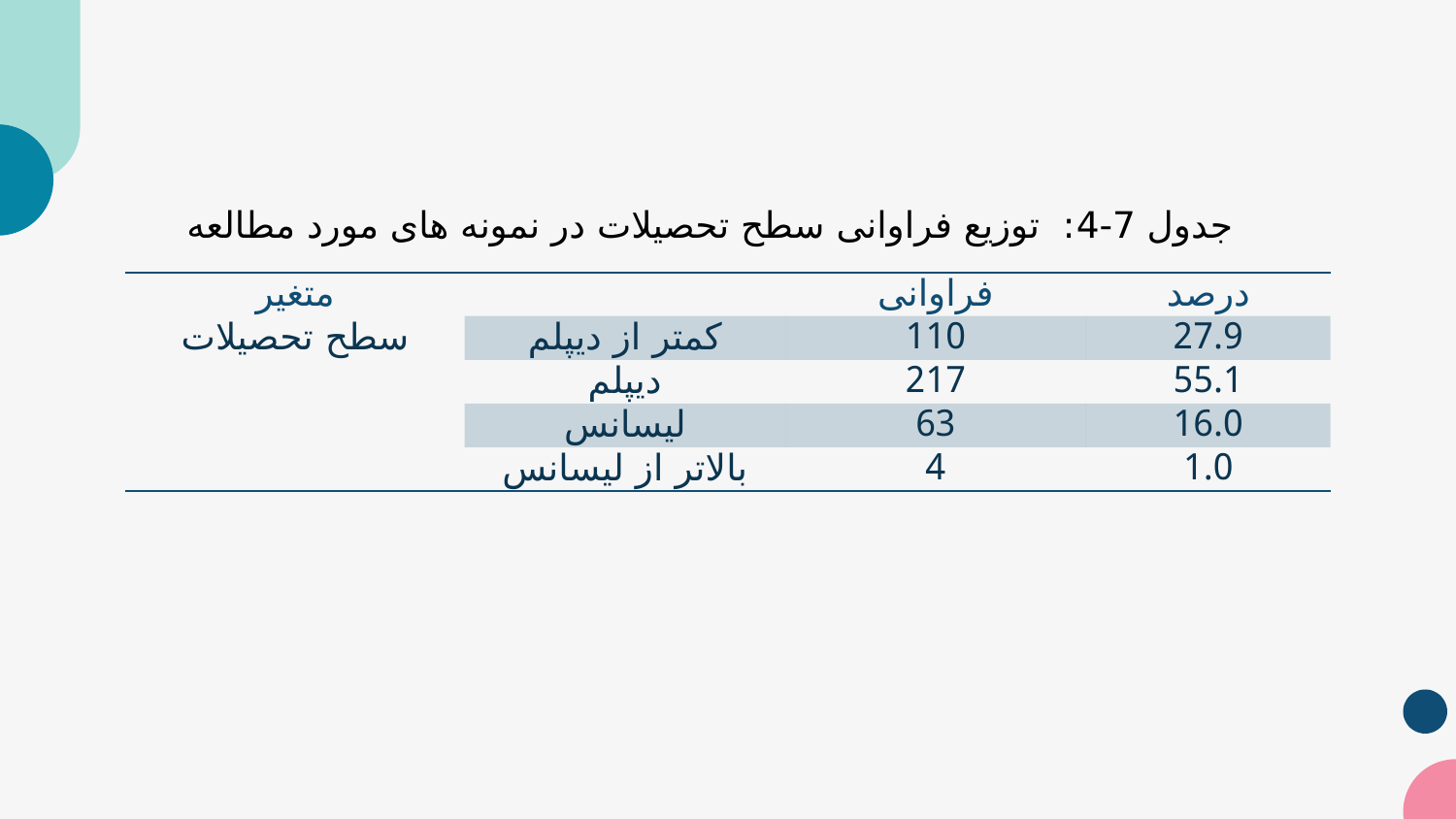

جدول 7-4:  توزیع فراوانی سطح تحصیلات در نمونه های مورد مطالعه
| متغیر |  | فراوانی | درصد |
| --- | --- | --- | --- |
| سطح تحصیلات | کمتر از دیپلم | 110 | 27.9 |
|  | دیپلم | 217 | 55.1 |
|  | لیسانس | 63 | 16.0 |
|  | بالاتر از لیسانس | 4 | 1.0 |